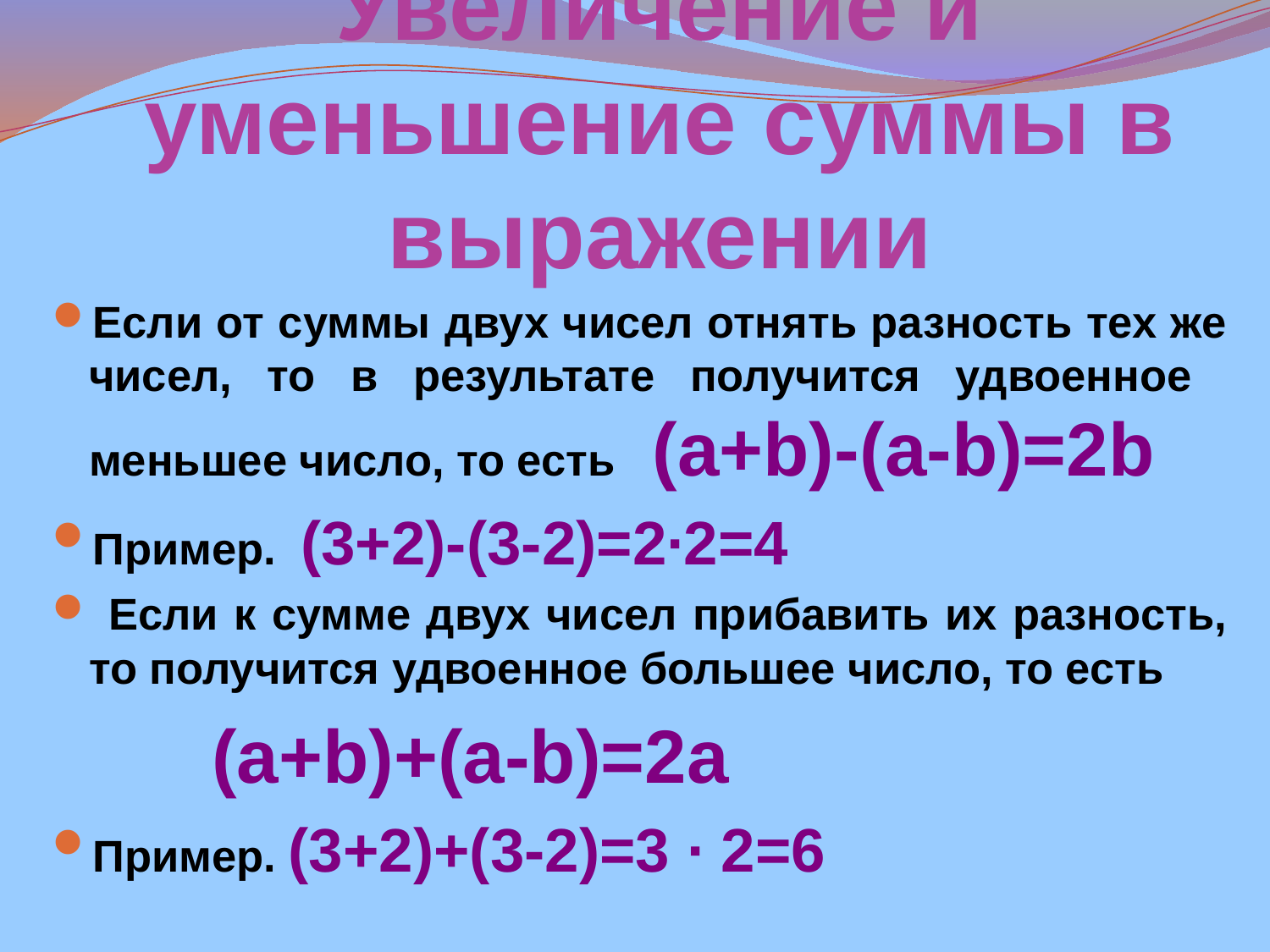

# Увеличение и уменьшение суммы в выражении
Если от суммы двух чисел отнять разность тех же чисел, то в результате получится удвоенное  меньшее число, то есть   (a+b)-(a-b)=2b
Пример.  (3+2)-(3-2)=2∙2=4
 Если к сумме двух чисел прибавить их разность, то получится удвоенное большее число, то есть
             (a+b)+(a-b)=2a
Пример. (3+2)+(3-2)=3 ∙ 2=6